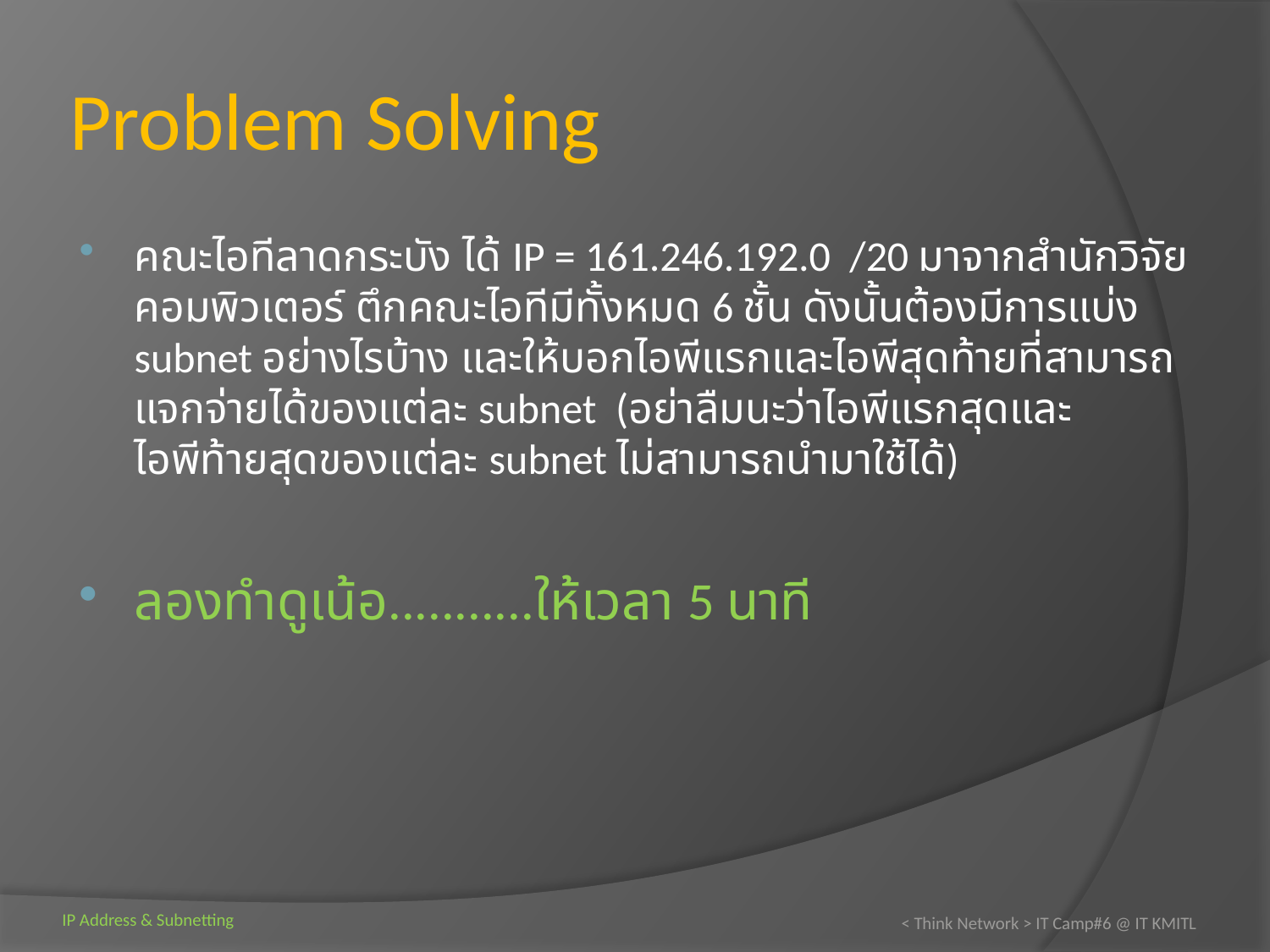

# Problem Solving
คณะไอทีลาดกระบัง ได้ IP = 161.246.192.0  /20 มาจากสำนักวิจัยคอมพิวเตอร์ ตึกคณะไอทีมีทั้งหมด 6 ชั้น ดังนั้นต้องมีการแบ่ง subnet อย่างไรบ้าง และให้บอกไอพีแรกและไอพีสุดท้ายที่สามารถแจกจ่ายได้ของแต่ละ subnet  (อย่าลืมนะว่าไอพีแรกสุดและ
ไอพีท้ายสุดของแต่ละ subnet ไม่สามารถนำมาใช้ได้)

ลองทำดูเน้อ...........ให้เวลา 5 นาที
< Think Network > IT Camp#6 @ IT KMITL